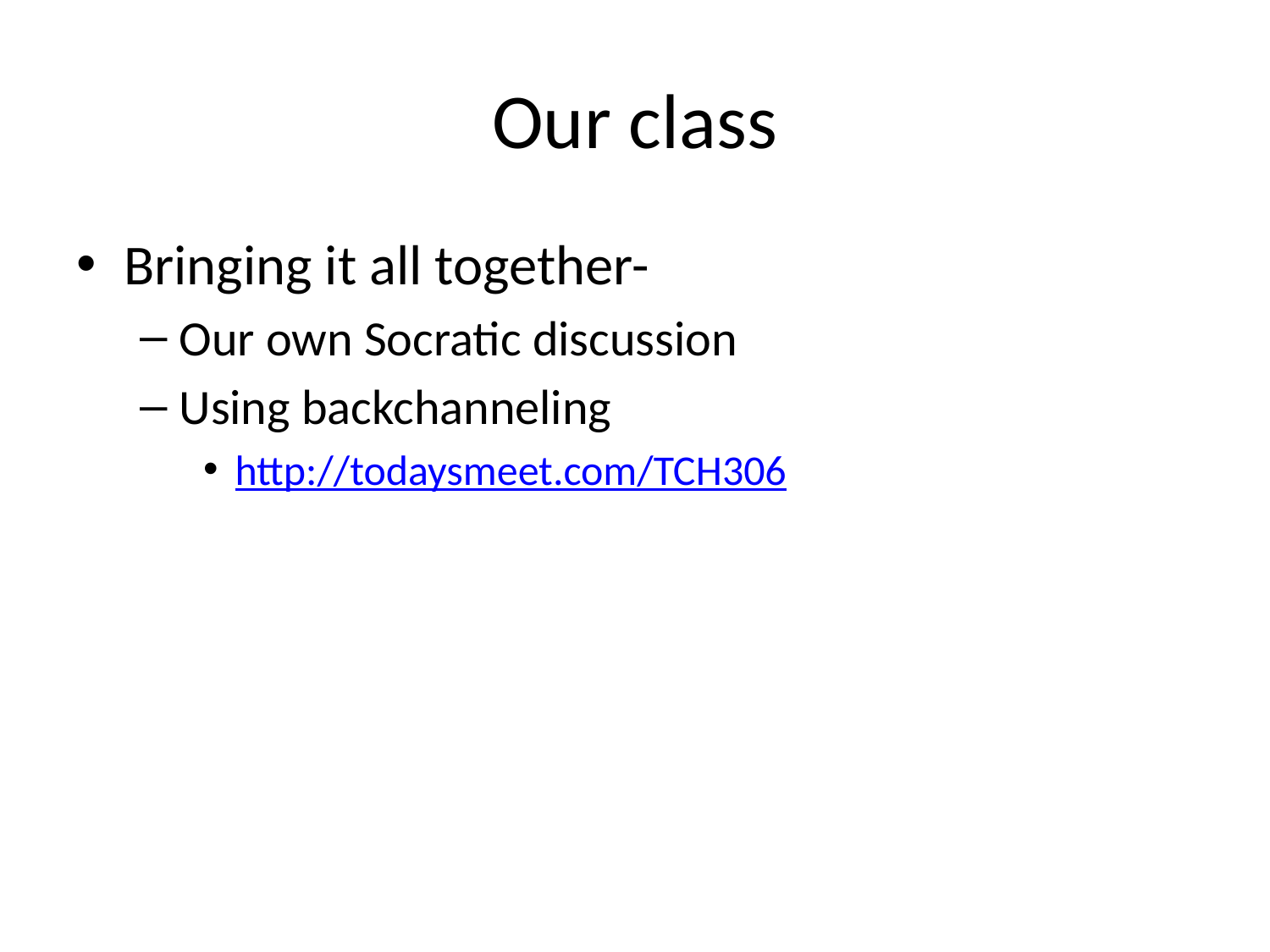

# Our class
Bringing it all together-
Our own Socratic discussion
Using backchanneling
http://todaysmeet.com/TCH306